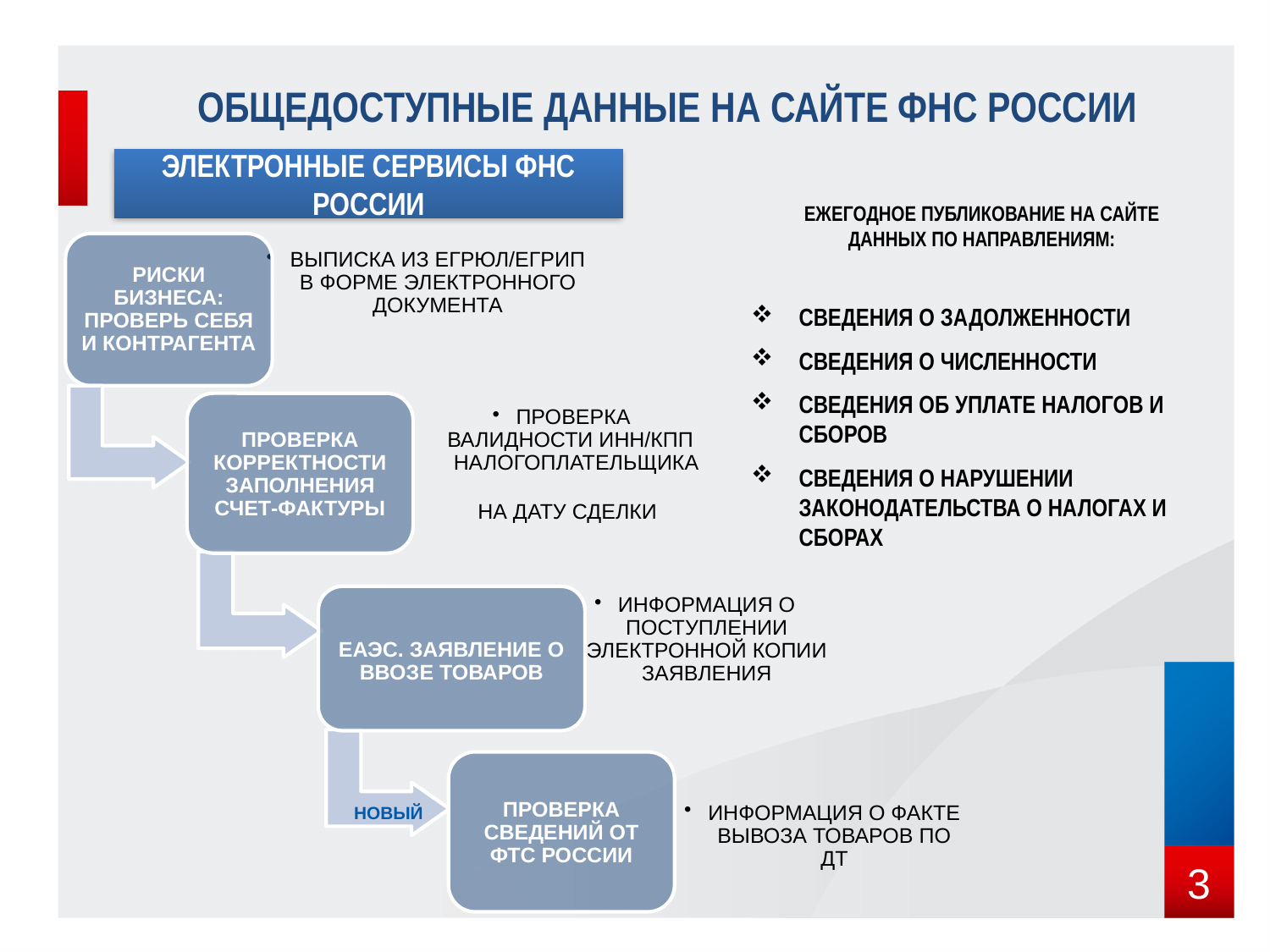

ОБЩЕДОСТУПНЫЕ ДАННЫЕ на САЙТЕ ФНС России

ЭЛЕКТРОННЫЕ СЕРВИСЫ ФНС РОССИИ
ЕЖЕГОДНОЕ ПУБЛИКОВАНИЕ НА САЙТЕ ДАННЫХ ПО НАПРАВЛЕНИЯМ:

РИСКИ БИЗНЕСА: ПРОВЕРЬ СЕБЯ И КОНТРАГЕНТА
ВЫПИСКА ИЗ ЕГРЮЛ/ЕГРИП В ФОРМЕ ЭЛЕКТРОННОГО ДОКУМЕНТА
СВЕДЕНИЯ О ЗАДОЛЖЕННОСТИ
СВЕДЕНИЯ О ЧИСЛЕННОСТИ
СВЕДЕНИЯ ОБ УПЛАТЕ НАЛОГОВ И СБОРОВ
СВЕДЕНИЯ О НАРУШЕНИИ ЗАКОНОДАТЕЛЬСТВА О НАЛОГАХ И СБОРАХ

ПРОВЕРКА КОРРЕКТНОСТИ ЗАПОЛНЕНИЯ СЧЕТ-ФАКТУРЫ
ПРОВЕРКА ВАЛИДНОСТИ ИНН/КПП   НАЛОГОПЛАТЕЛЬЩИКА
   НА ДАТУ СДЕЛКИ

ЕАЭС. ЗАЯВЛЕНИЕ О ВВОЗЕ ТОВАРОВ
ИНФОРМАЦИЯ О ПОСТУПЛЕНИИ ЭЛЕКТРОННОЙ КОПИИ ЗАЯВЛЕНИЯ

ПРОВЕРКА СВЕДЕНИЙ ОТ ФТС РОССИИ
НОВЫЙ
ИНФОРМАЦИЯ О ФАКТЕ ВЫВОЗА ТОВАРОВ ПО ДТ
3